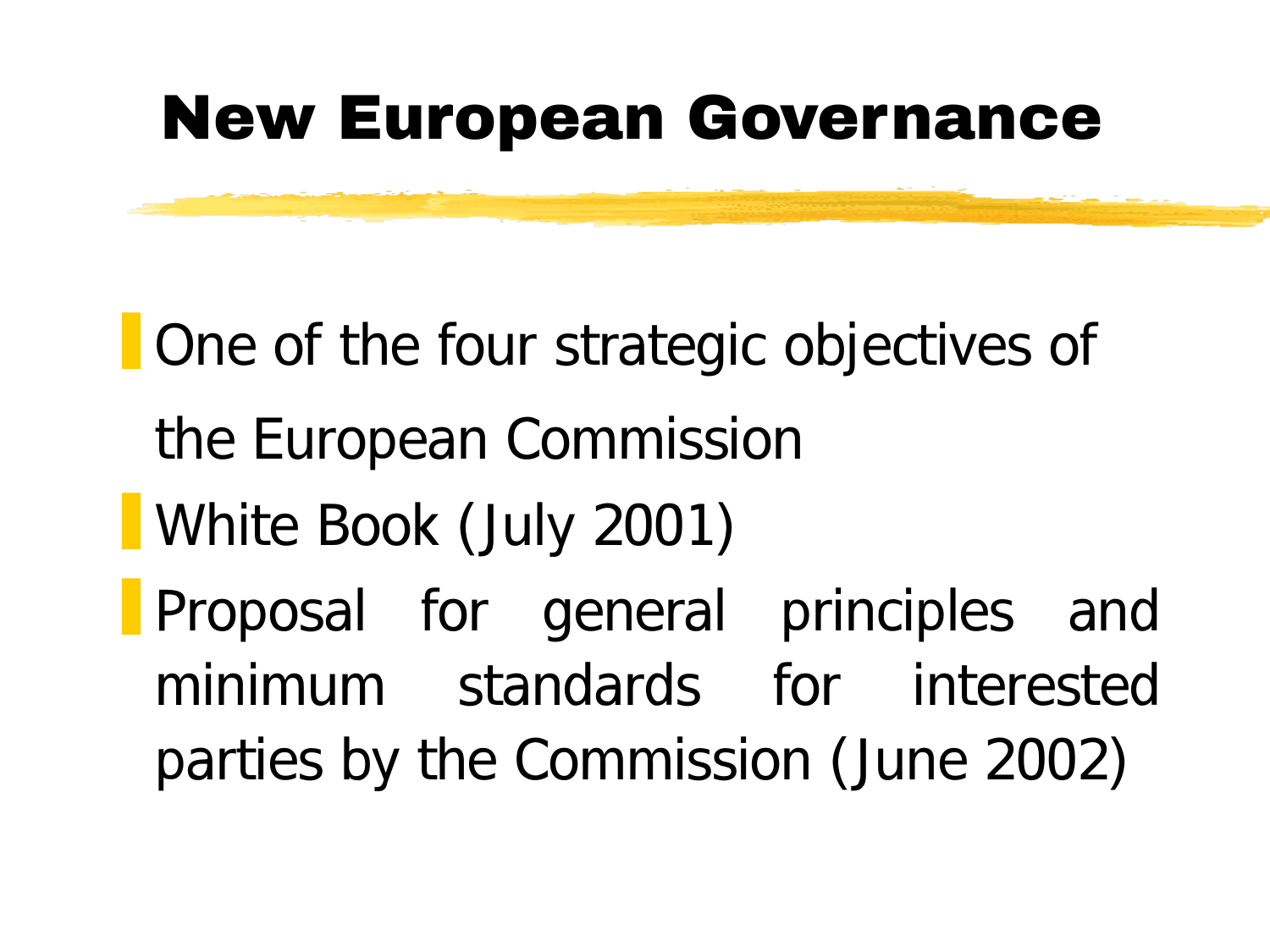

# New European Governance
One of the four strategic objectives of the European Commission
White Book (July 2001)
Proposal for general principles and minimum standards for interested parties by the Commission (June 2002)